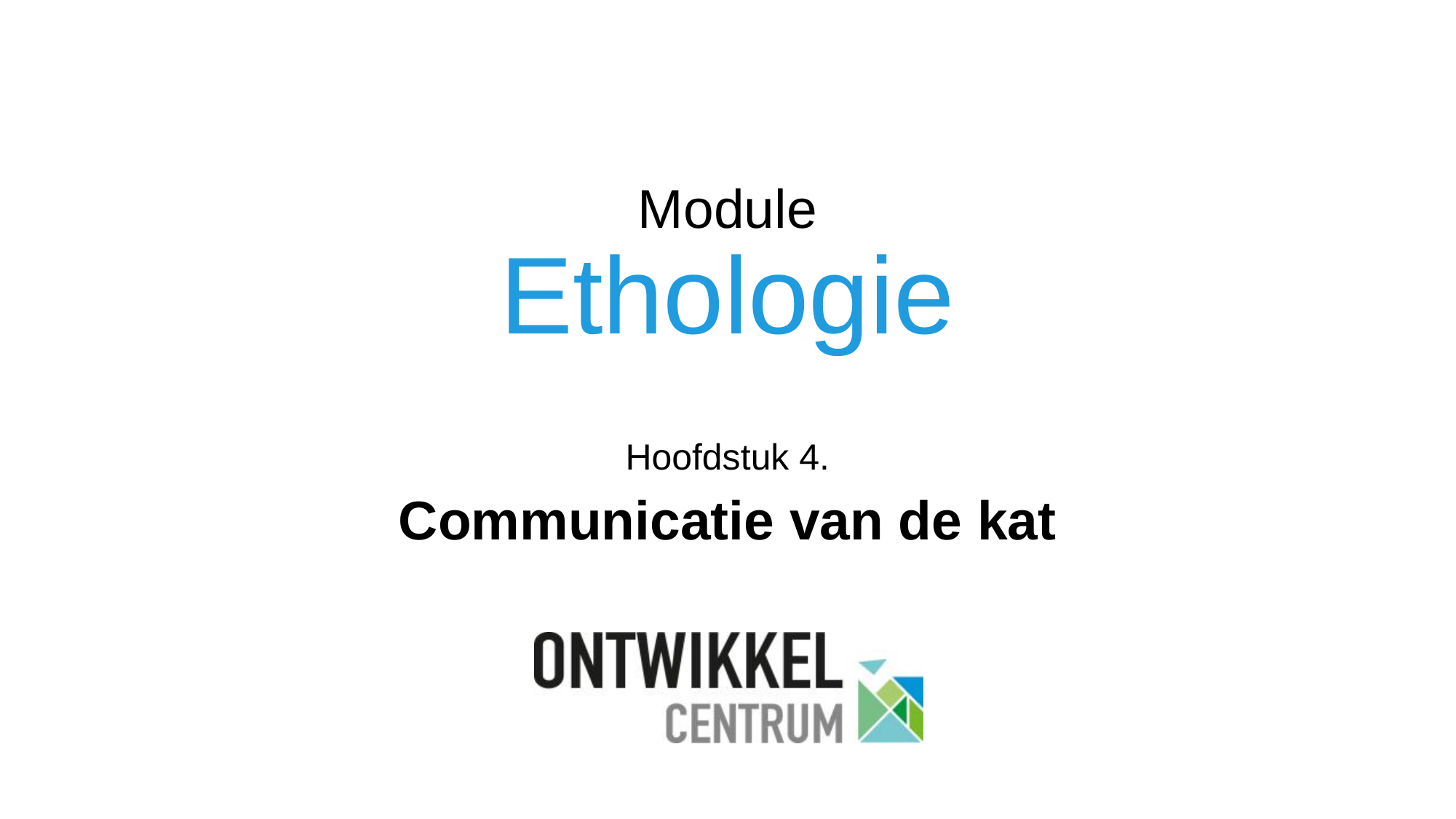

# Module Ethologie

Hoofdstuk 4.
Communicatie van de kat